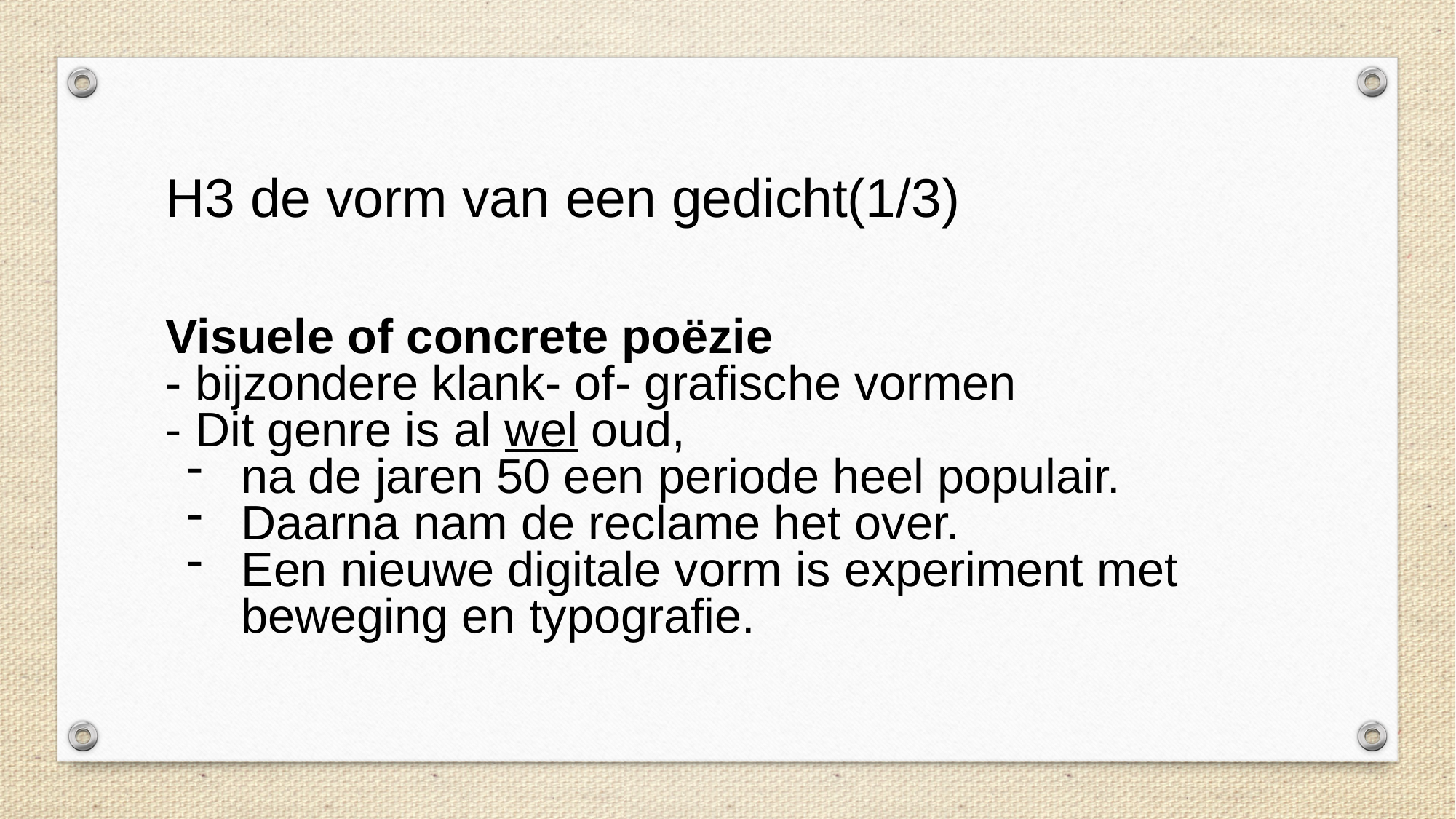

H3 de vorm van een gedicht(1/3)
Visuele of concrete poëzie
- bijzondere klank- of- grafische vormen
- Dit genre is al wel oud,
na de jaren 50 een periode heel populair.
Daarna nam de reclame het over.
Een nieuwe digitale vorm is experiment met beweging en typografie.